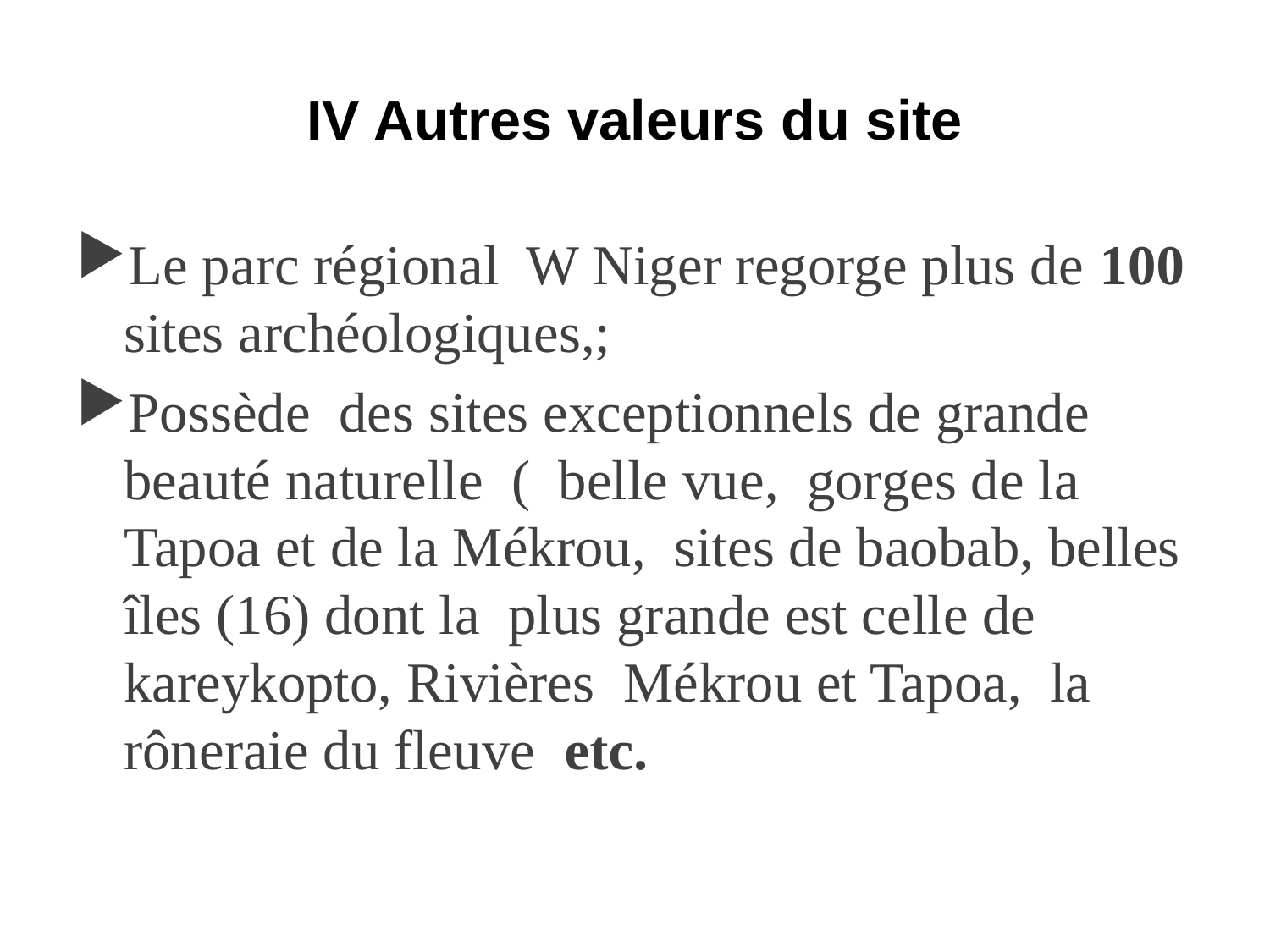

# IV Autres valeurs du site
Le parc régional  W Niger regorge plus de 100 sites archéologiques,;
Possède  des sites exceptionnels de grande beauté naturelle  (  belle vue,  gorges de la Tapoa et de la Mékrou,  sites de baobab, belles îles (16) dont la  plus grande est celle de kareykopto, Rivières  Mékrou et Tapoa,  la rôneraie du fleuve  etc.